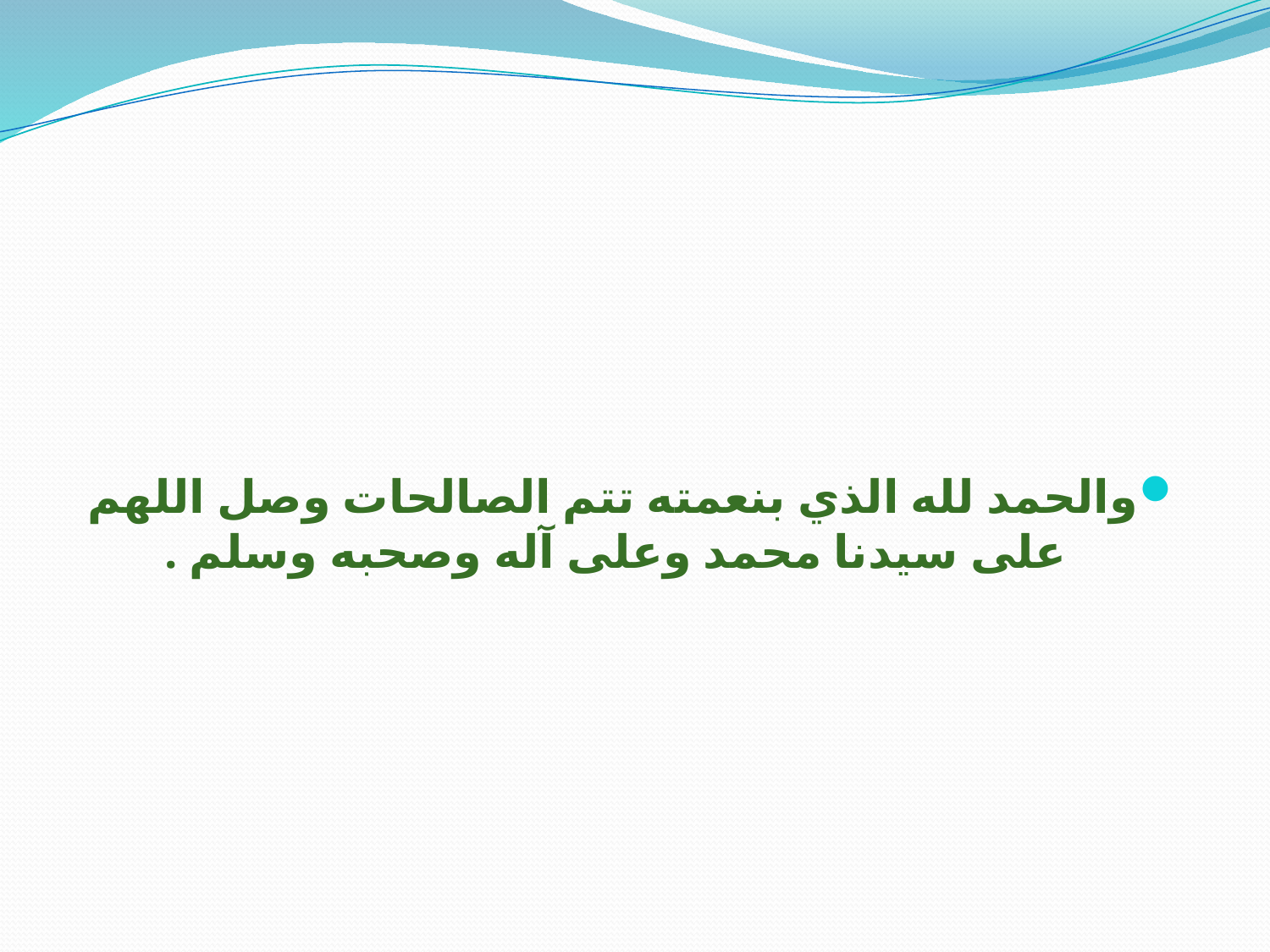

والحمد لله الذي بنعمته تتم الصالحات وصل اللهم على سيدنا محمد وعلى آله وصحبه وسلم .